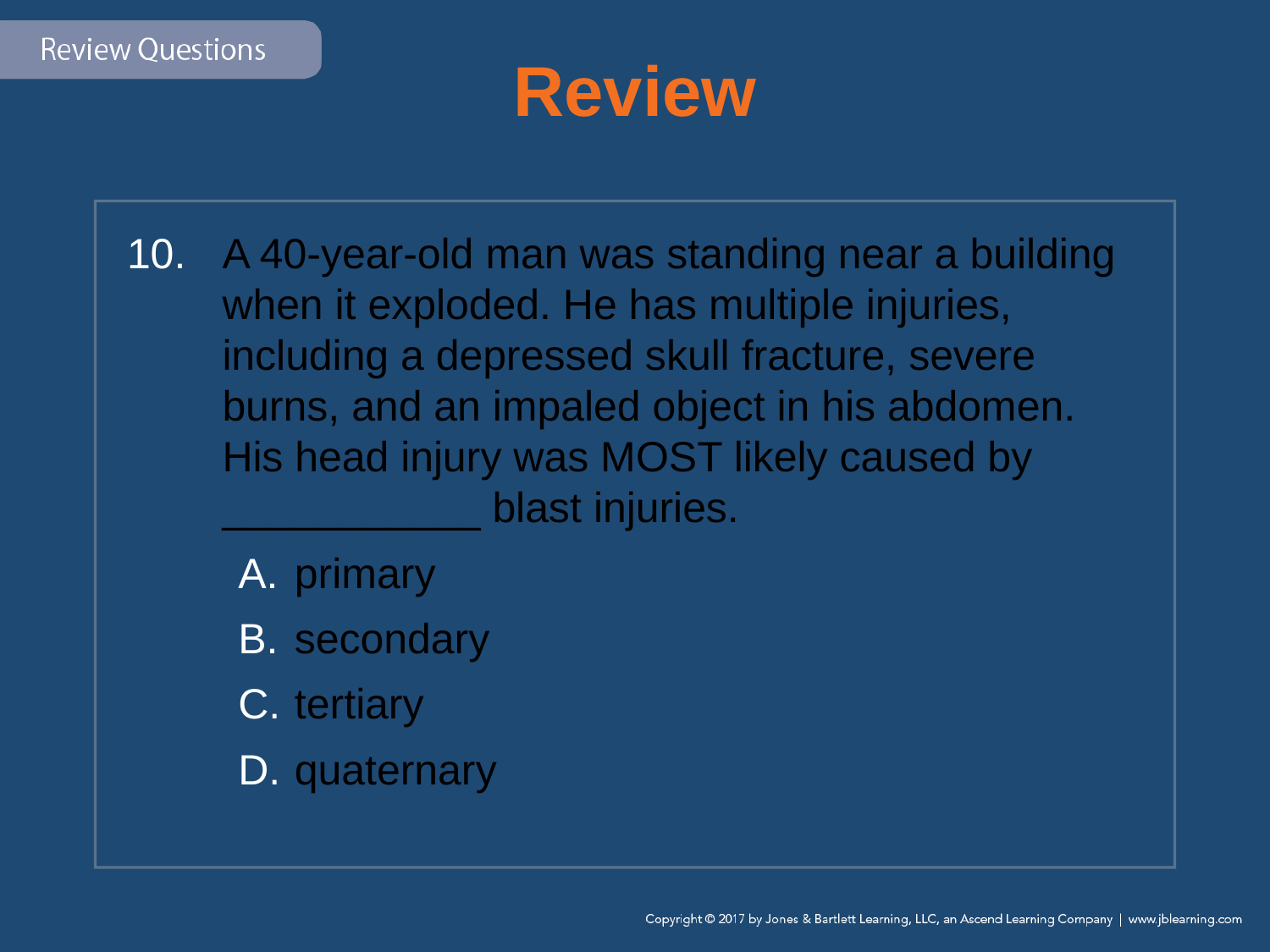

# Review
A 40-year-old man was standing near a building when it exploded. He has multiple injuries, including a depressed skull fracture, severe burns, and an impaled object in his abdomen. His head injury was MOST likely caused by ___________ blast injuries.
primary
secondary
tertiary
quaternary